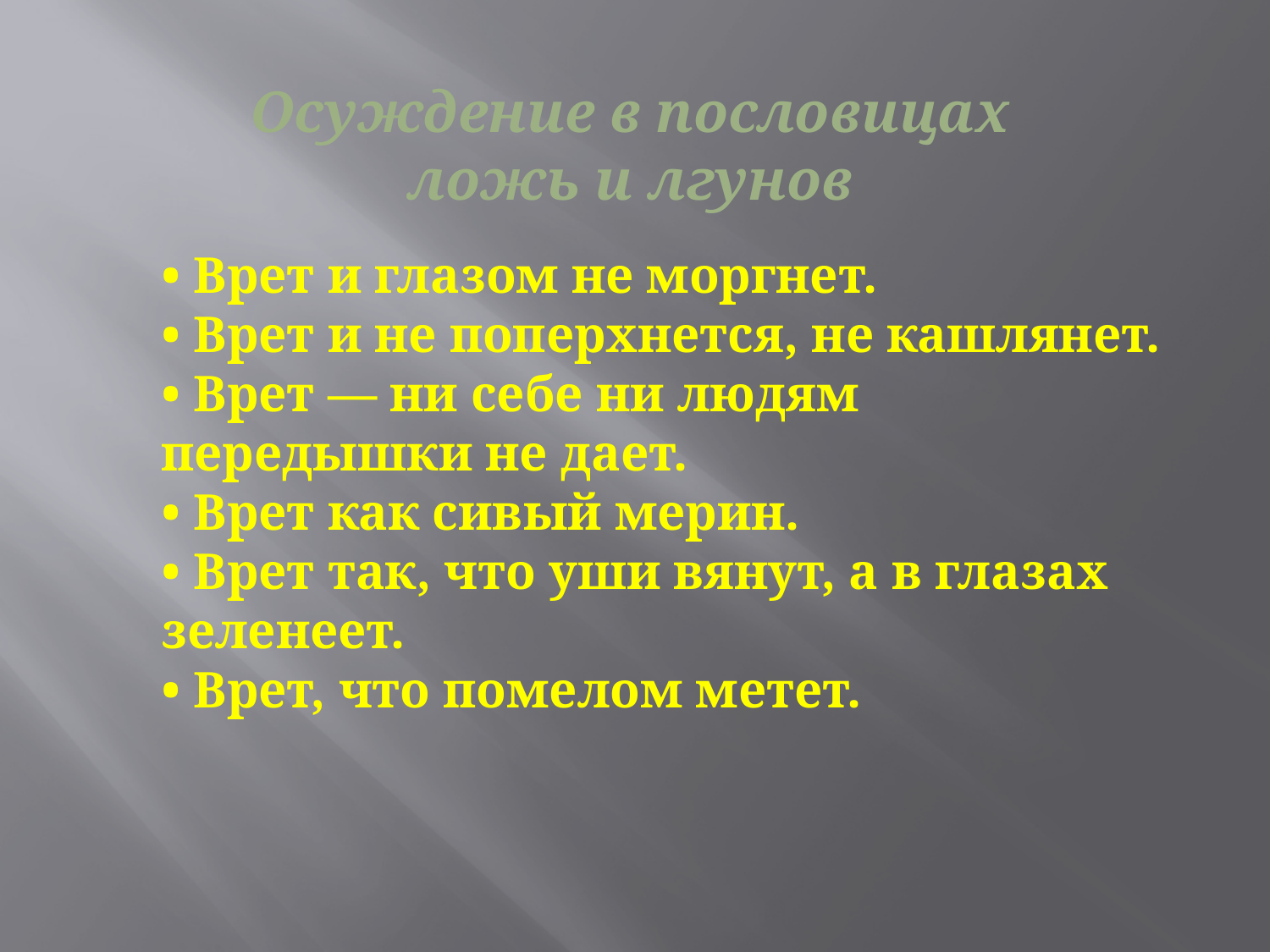

Осуждение в пословицах
ложь и лгунов
• Врет и глазом не моргнет.
• Врет и не поперхнется, не кашлянет.
• Врет — ни себе ни людям передышки не дает.
• Врет как сивый мерин.
• Врет так, что уши вянут, а в глазах зеленеет.
• Врет, что помелом метет.